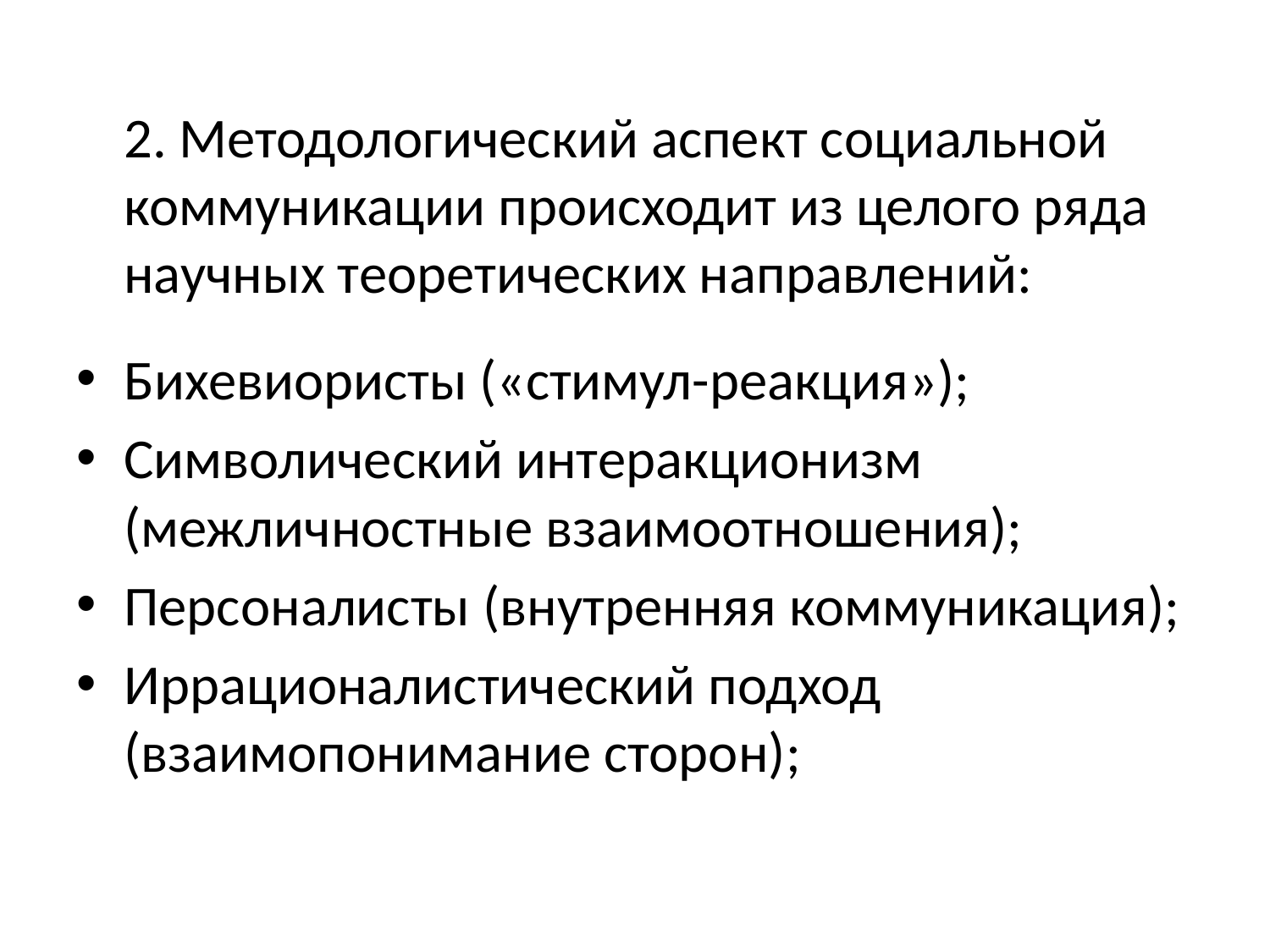

2. Методологический аспект социальной коммуникации происходит из целого ряда научных теоретических направлений:

Бихевиористы («стимул-реакция»);
Символический интеракционизм (межличностные взаимоотношения);
Персоналисты (внутренняя коммуникация);
Иррационалистический подход (взаимопонимание сторон);